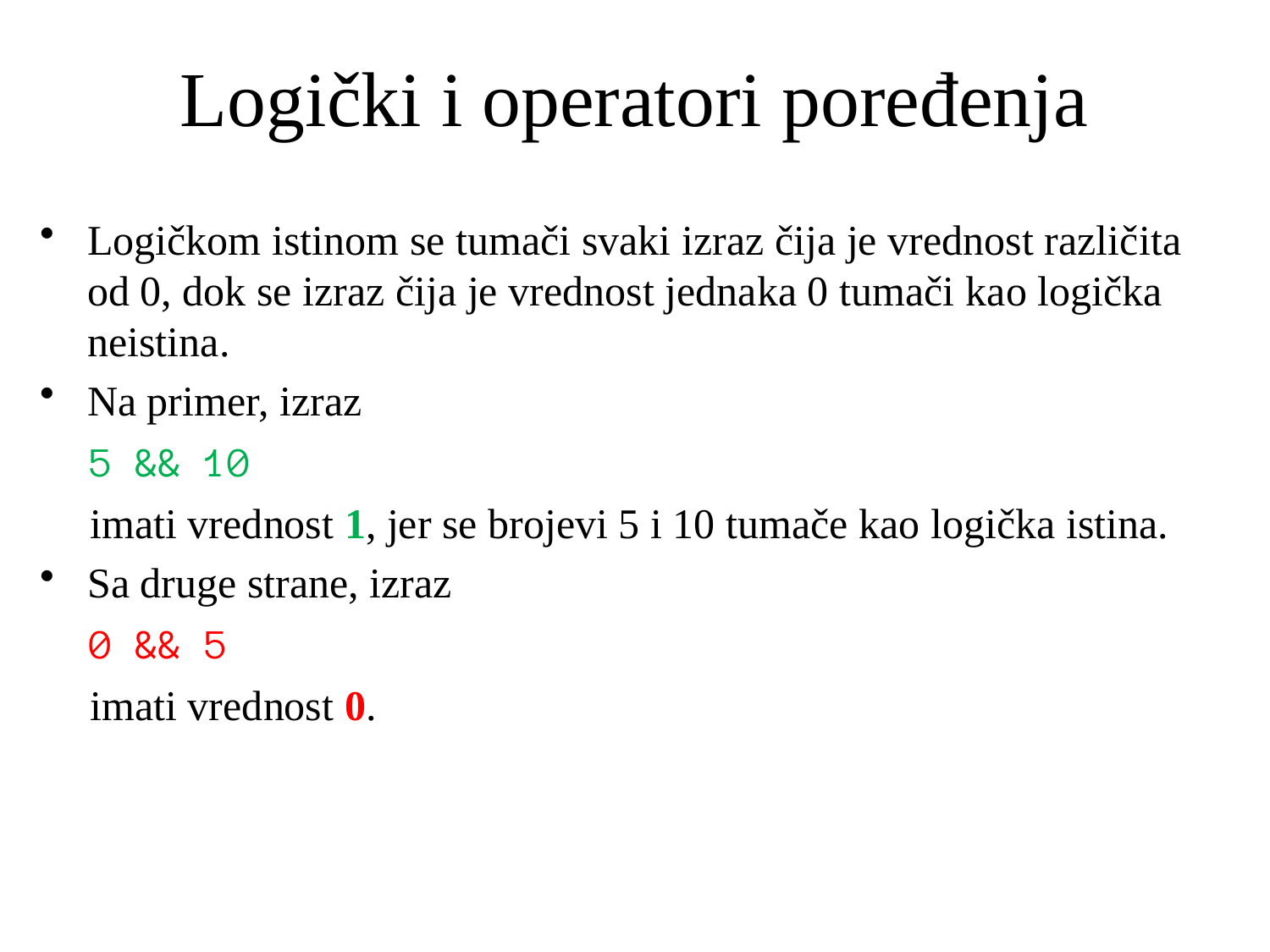

# Logički i operatori poređenja
Logičkom istinom se tumači svaki izraz čija je vrednost različita od 0, dok se izraz čija je vrednost jednaka 0 tumači kao logička neistina.
Na primer, izraz
5 && 10
imati vrednost 1, jer se brojevi 5 i 10 tumače kao logička istina.
Sa druge strane, izraz
0 && 5
imati vrednost 0.